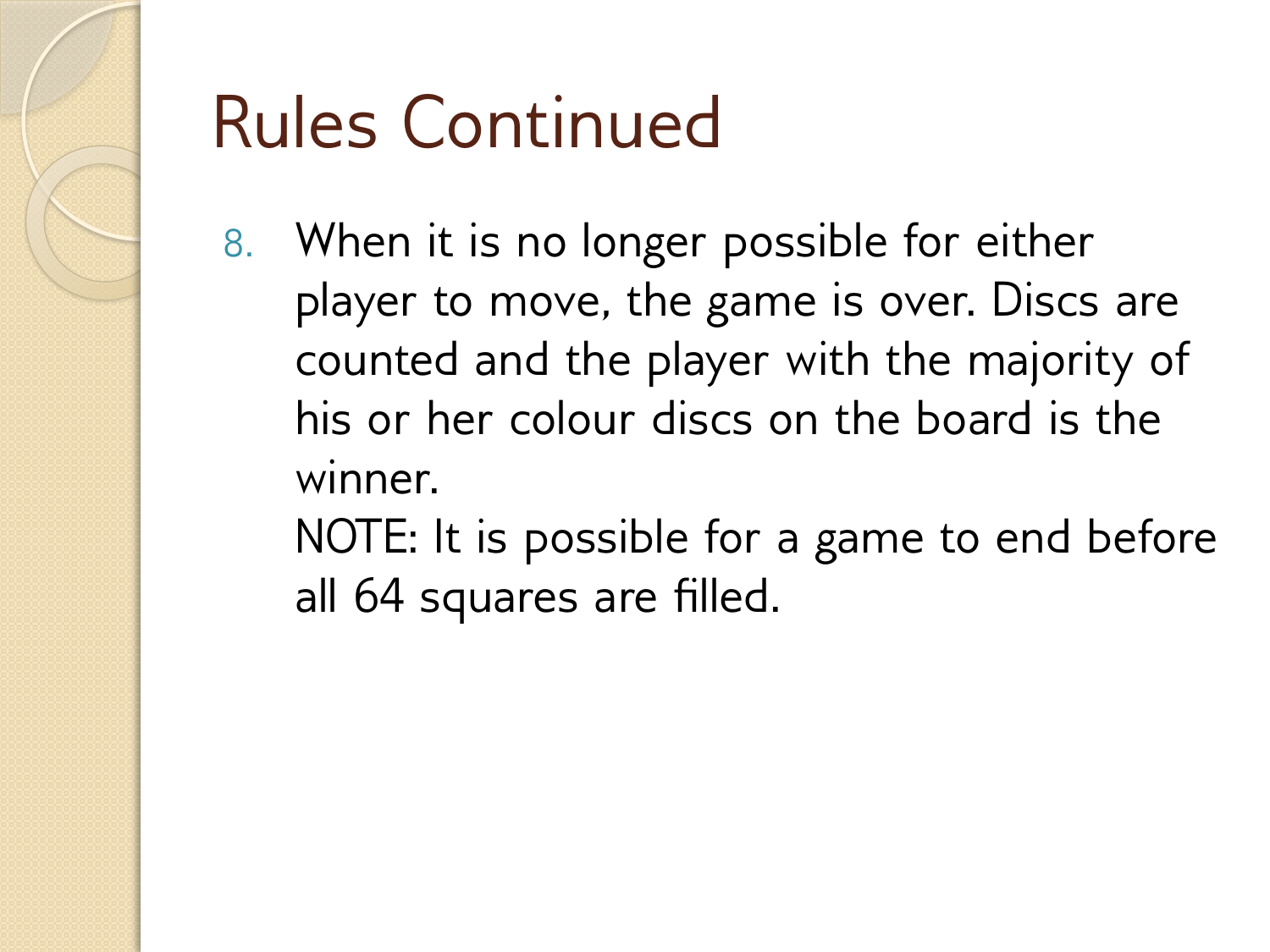

# Rules Continued
When it is no longer possible for either player to move, the game is over. Discs are counted and the player with the majority of his or her colour discs on the board is the winner.
NOTE: It is possible for a game to end before all 64 squares are filled.